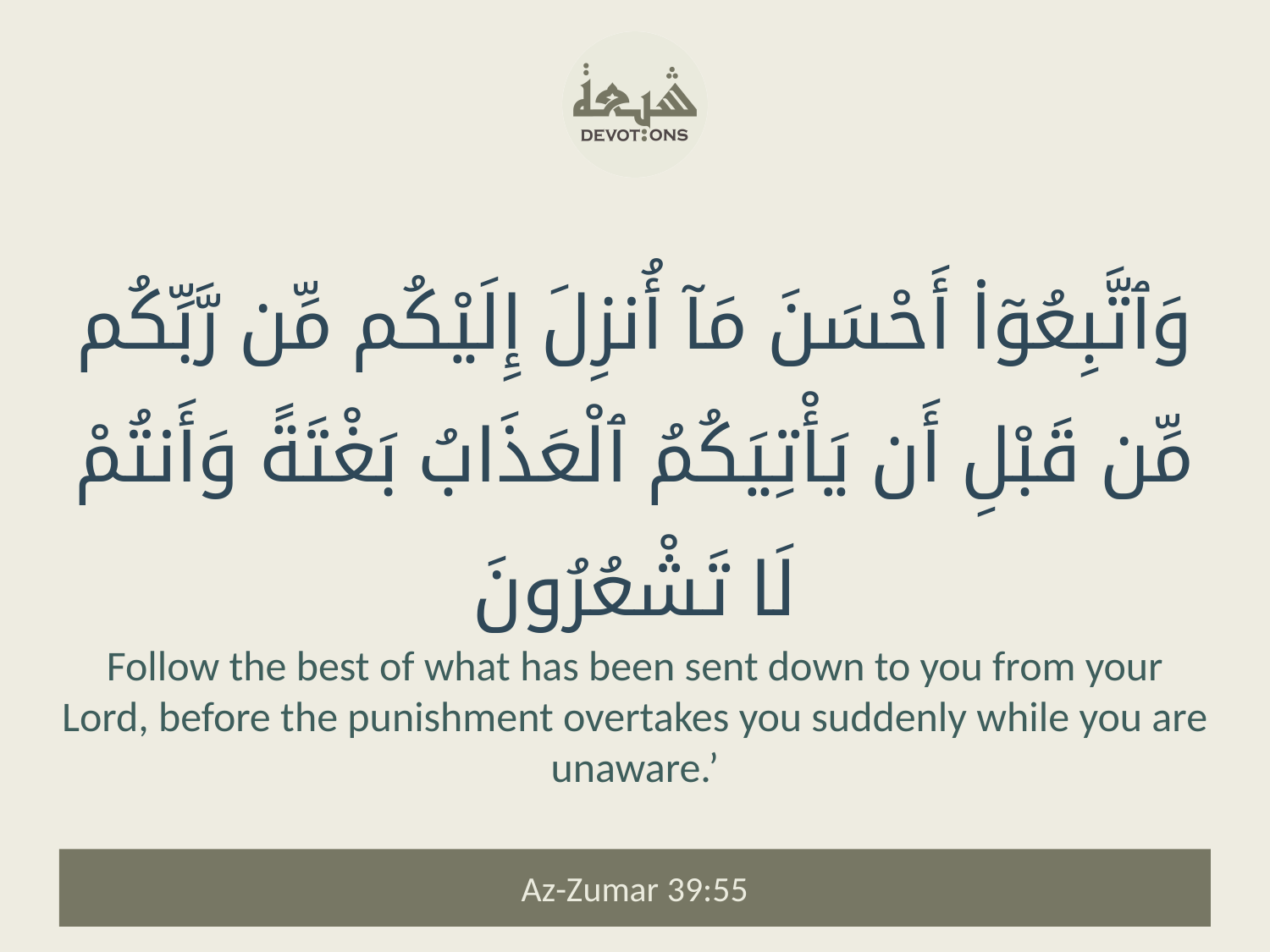

وَٱتَّبِعُوٓا۟ أَحْسَنَ مَآ أُنزِلَ إِلَيْكُم مِّن رَّبِّكُم مِّن قَبْلِ أَن يَأْتِيَكُمُ ٱلْعَذَابُ بَغْتَةً وَأَنتُمْ لَا تَشْعُرُونَ
Follow the best of what has been sent down to you from your Lord, before the punishment overtakes you suddenly while you are unaware.’
Az-Zumar 39:55